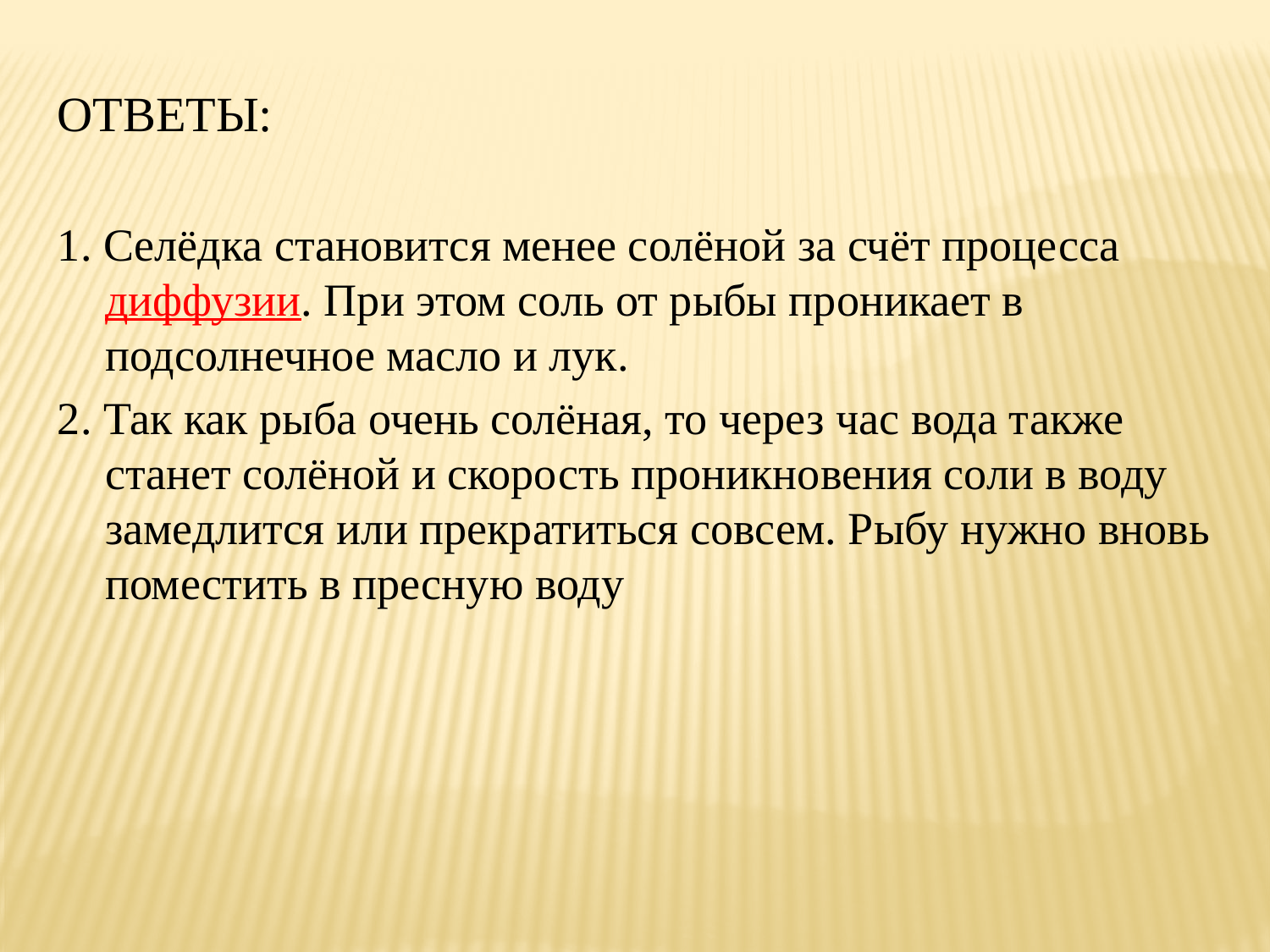

ОТВЕТЫ:

1. Селёдка становится менее солёной за счёт процесса диффузии. При этом соль от рыбы проникает в подсолнечное масло и лук.
2. Так как рыба очень солёная, то через час вода также станет солёной и скорость проникновения соли в воду замедлится или прекратиться совсем. Рыбу нужно вновь поместить в пресную воду